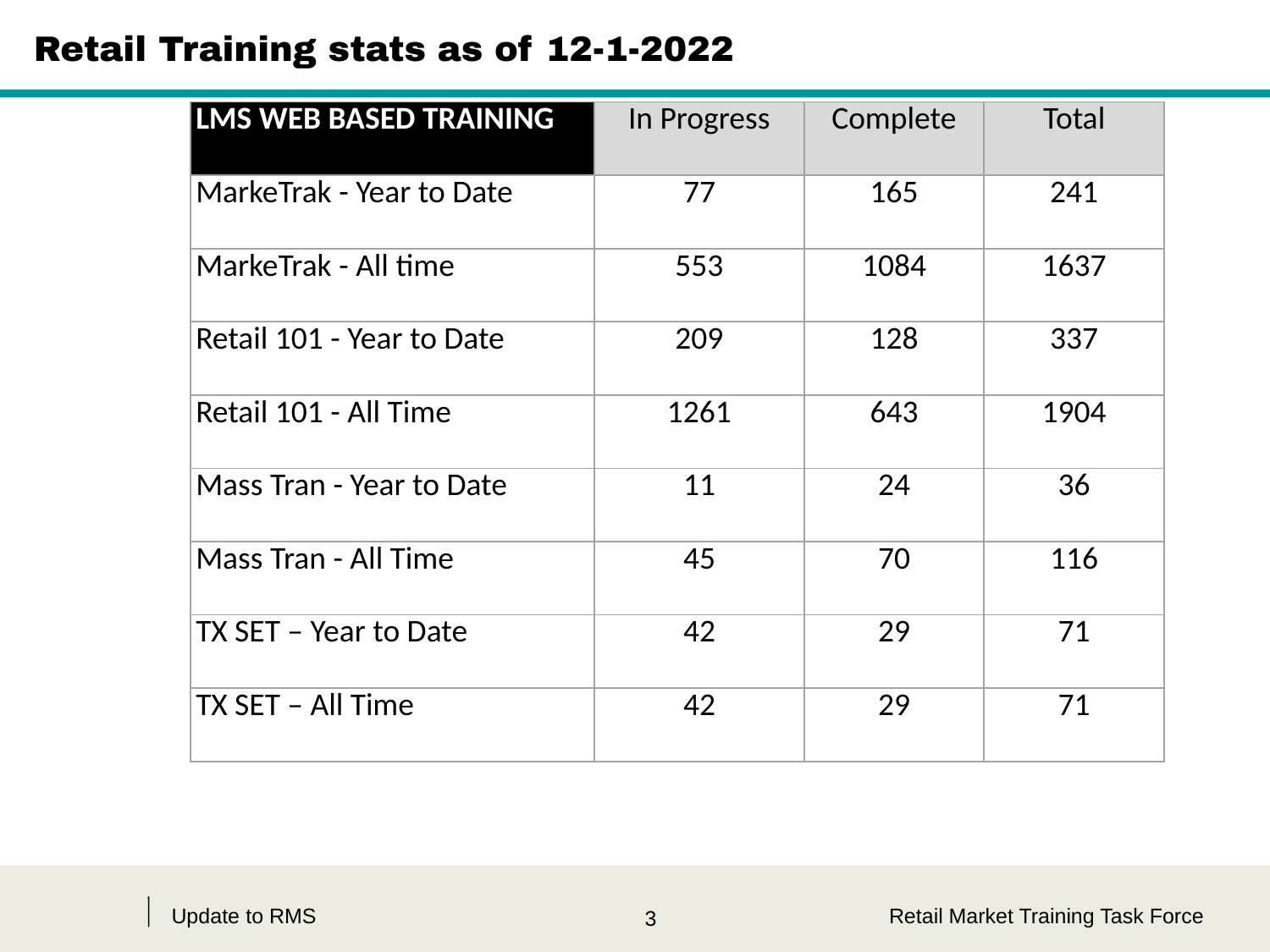

# Retail Training stats as of 12-1-2022
| LMS WEB BASED TRAINING | In Progress | Complete | Total |
| --- | --- | --- | --- |
| MarkeTrak - Year to Date | 77 | 165 | 241 |
| MarkeTrak - All time | 553 | 1084 | 1637 |
| Retail 101 - Year to Date | 209 | 128 | 337 |
| Retail 101 - All Time | 1261 | 643 | 1904 |
| Mass Tran - Year to Date | 11 | 24 | 36 |
| Mass Tran - All Time | 45 | 70 | 116 |
| TX SET – Year to Date | 42 | 29 | 71 |
| TX SET – All Time | 42 | 29 | 71 |
Update to RMS
Retail Market Training Task Force